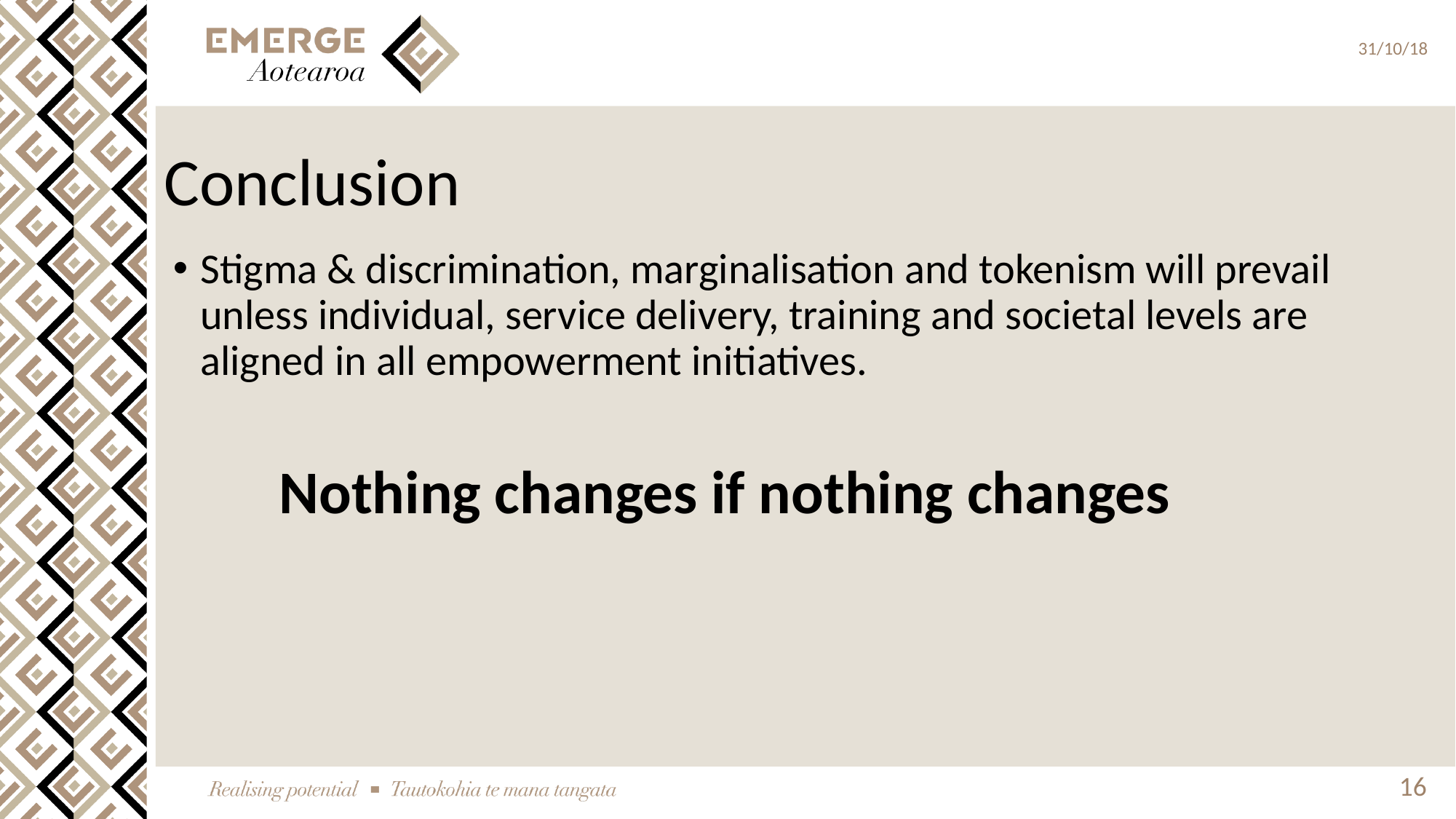

# Conclusion
Stigma & discrimination, marginalisation and tokenism will prevail unless individual, service delivery, training and societal levels are  aligned in all empowerment initiatives.

           Nothing changes if nothing changes